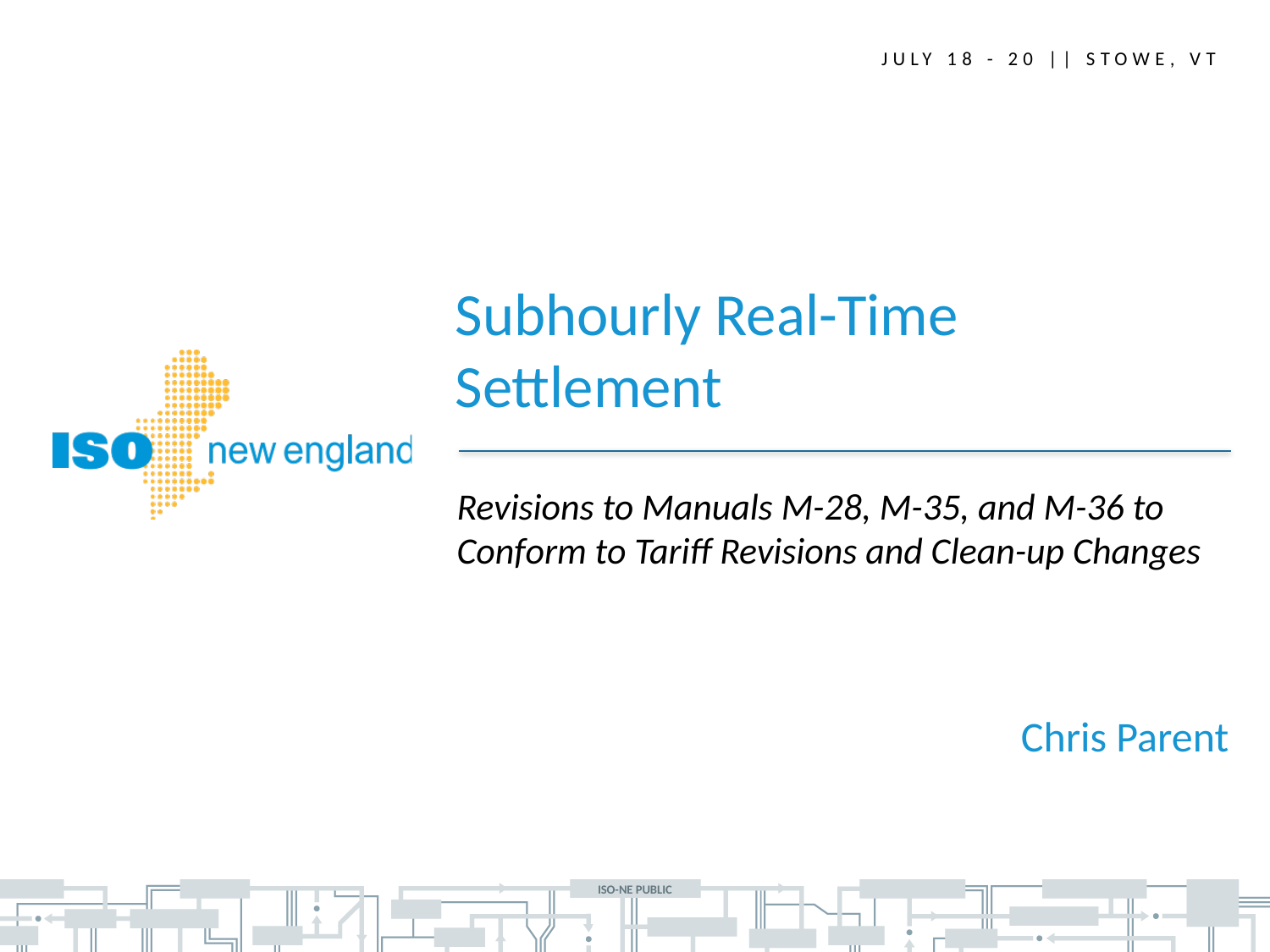

July 18 - 20 || Stowe, vt
Subhourly Real-Time Settlement
Revisions to Manuals M-28, M-35, and M-36 to Conform to Tariff Revisions and Clean-up Changes
Chris Parent